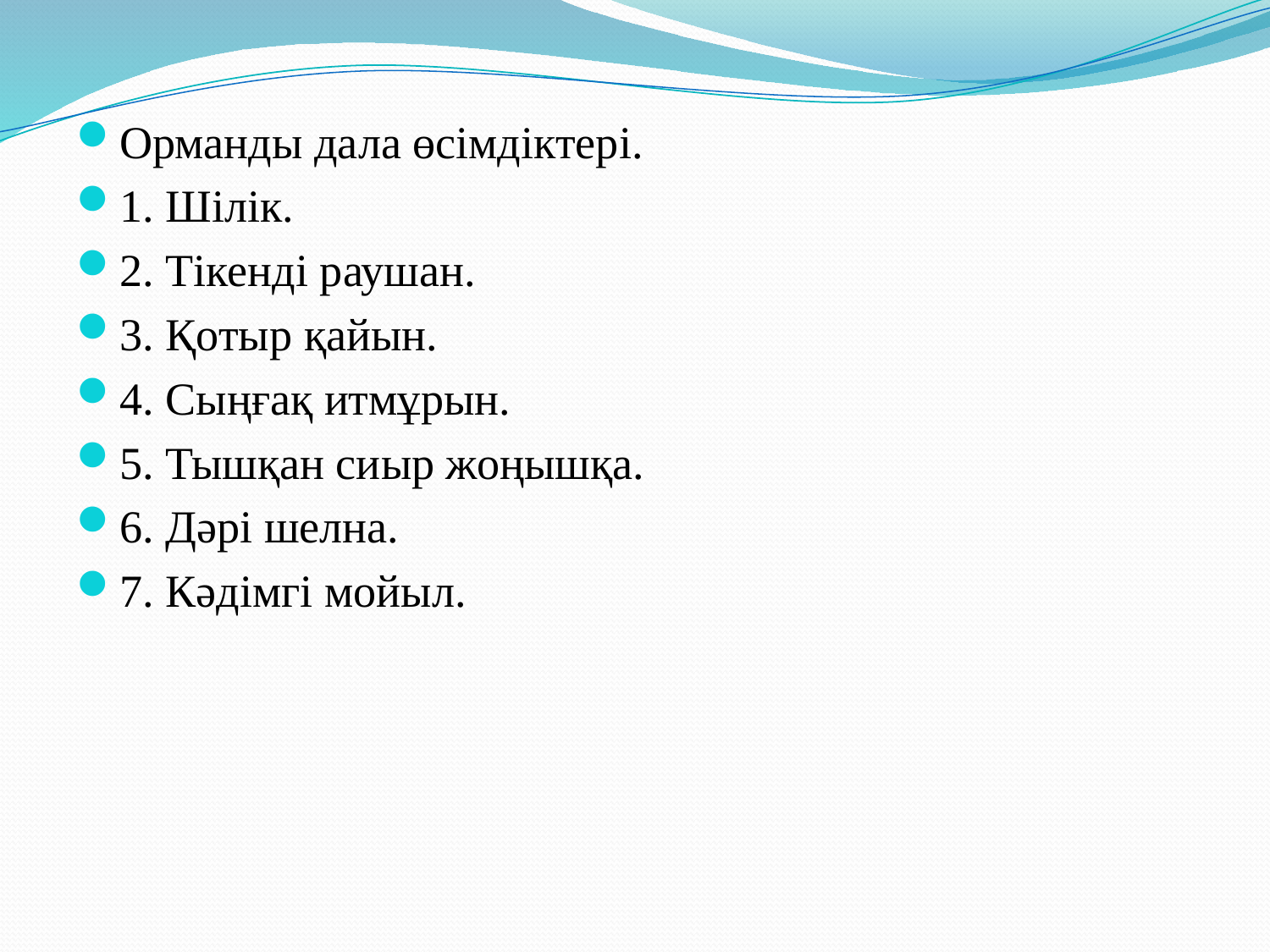

Орманды дала өсімдіктері.
1. Шілік.
2. Тікенді раушан.
3. Қотыр қайын.
4. Сыңғақ итмұрын.
5. Тышқан сиыр жоңышқа.
6. Дәрі шелна.
7. Кәдімгі мойыл.